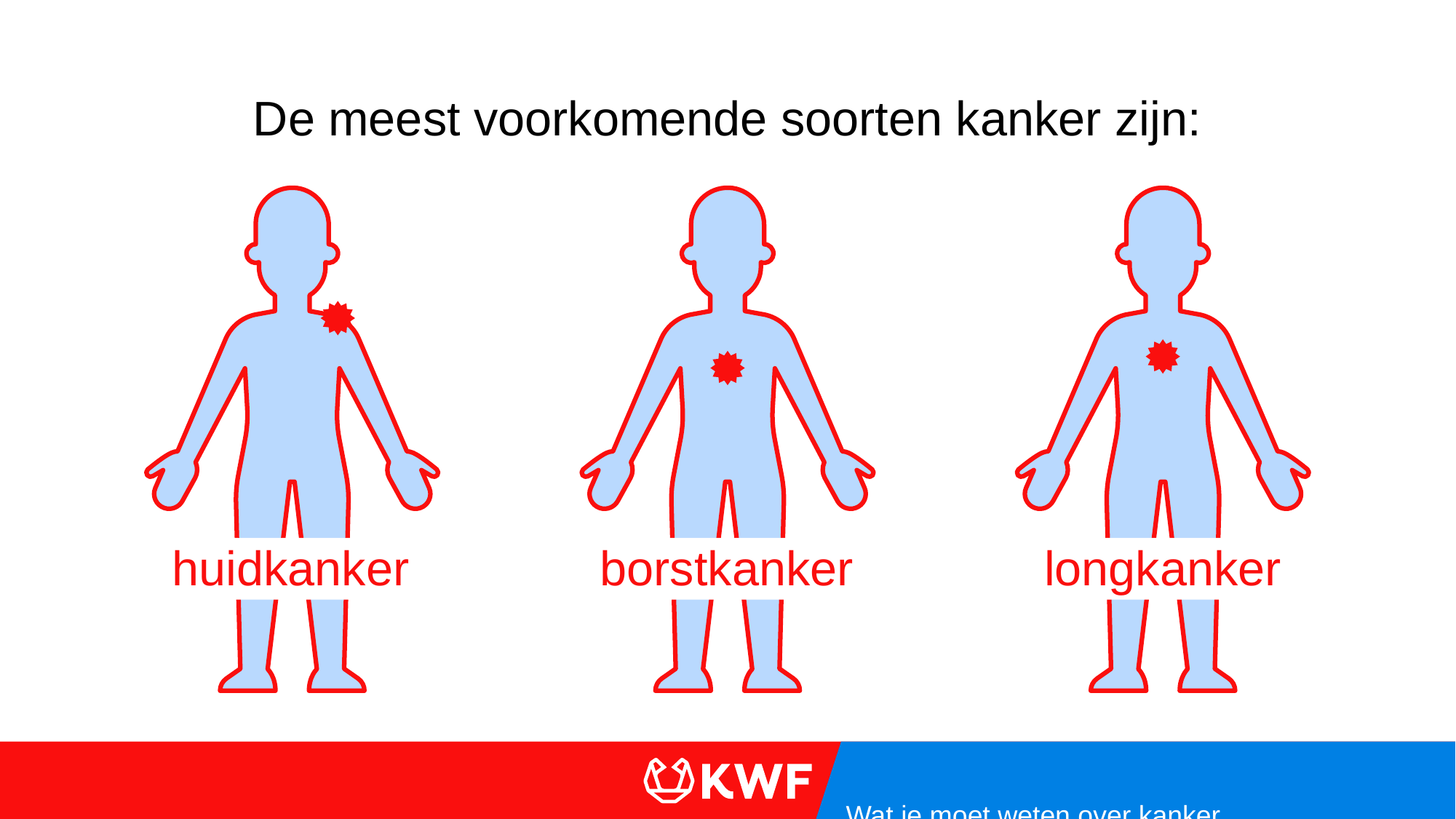

De meest voorkomende soorten kanker zijn:

huidkanker
borstkanker
longkanker
Wat je moet weten over kanker